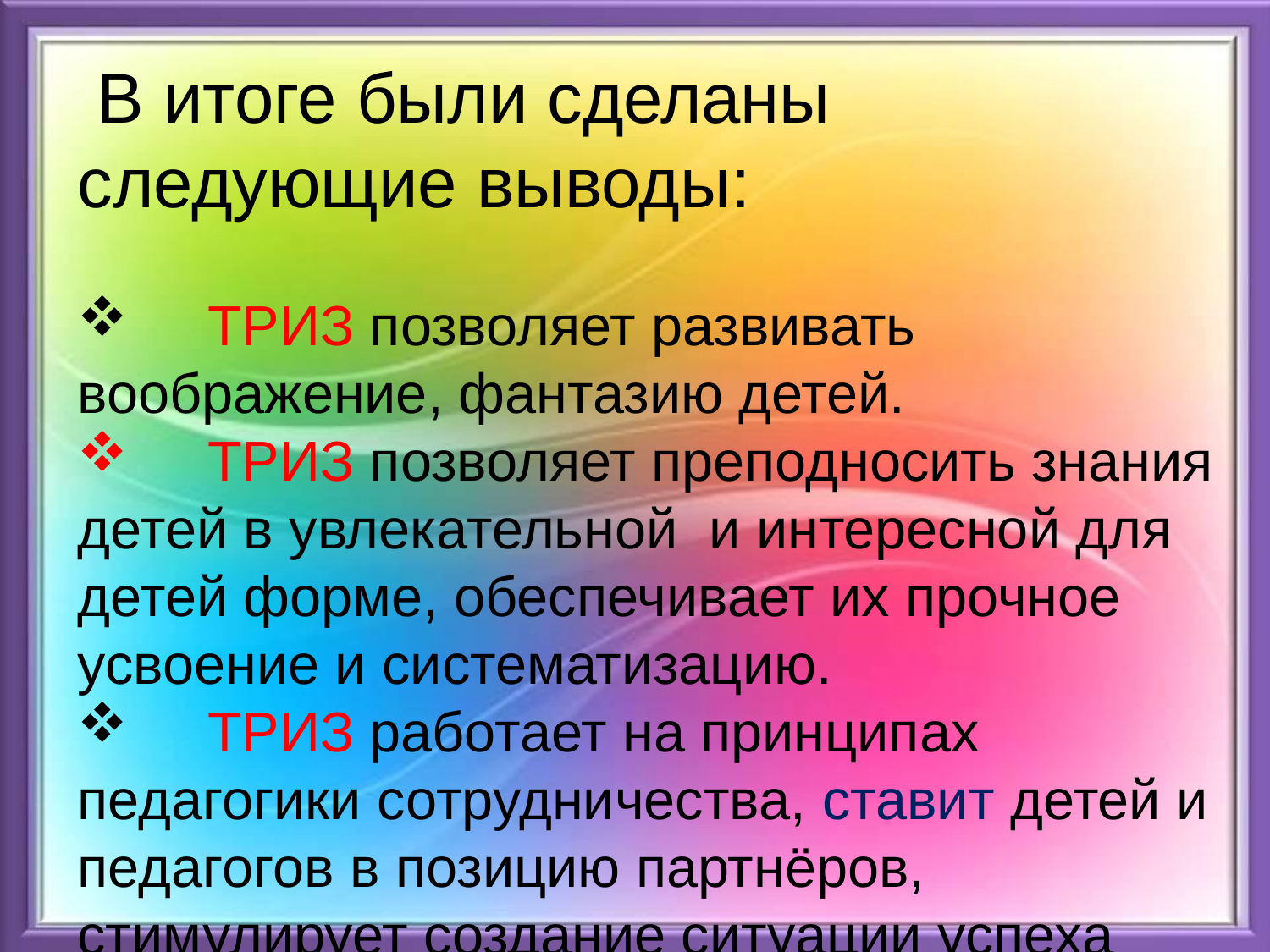

В итоге были сделаны следующие выводы:

     ТРИЗ позволяет развивать воображение, фантазию детей.
     ТРИЗ позволяет преподносить знания детей в увлекательной  и интересной для детей форме, обеспечивает их прочное усвоение и систематизацию.
     ТРИЗ работает на принципах педагогики сотрудничества, ставит детей и педагогов в позицию партнёров, стимулирует создание ситуации успеха для детей.